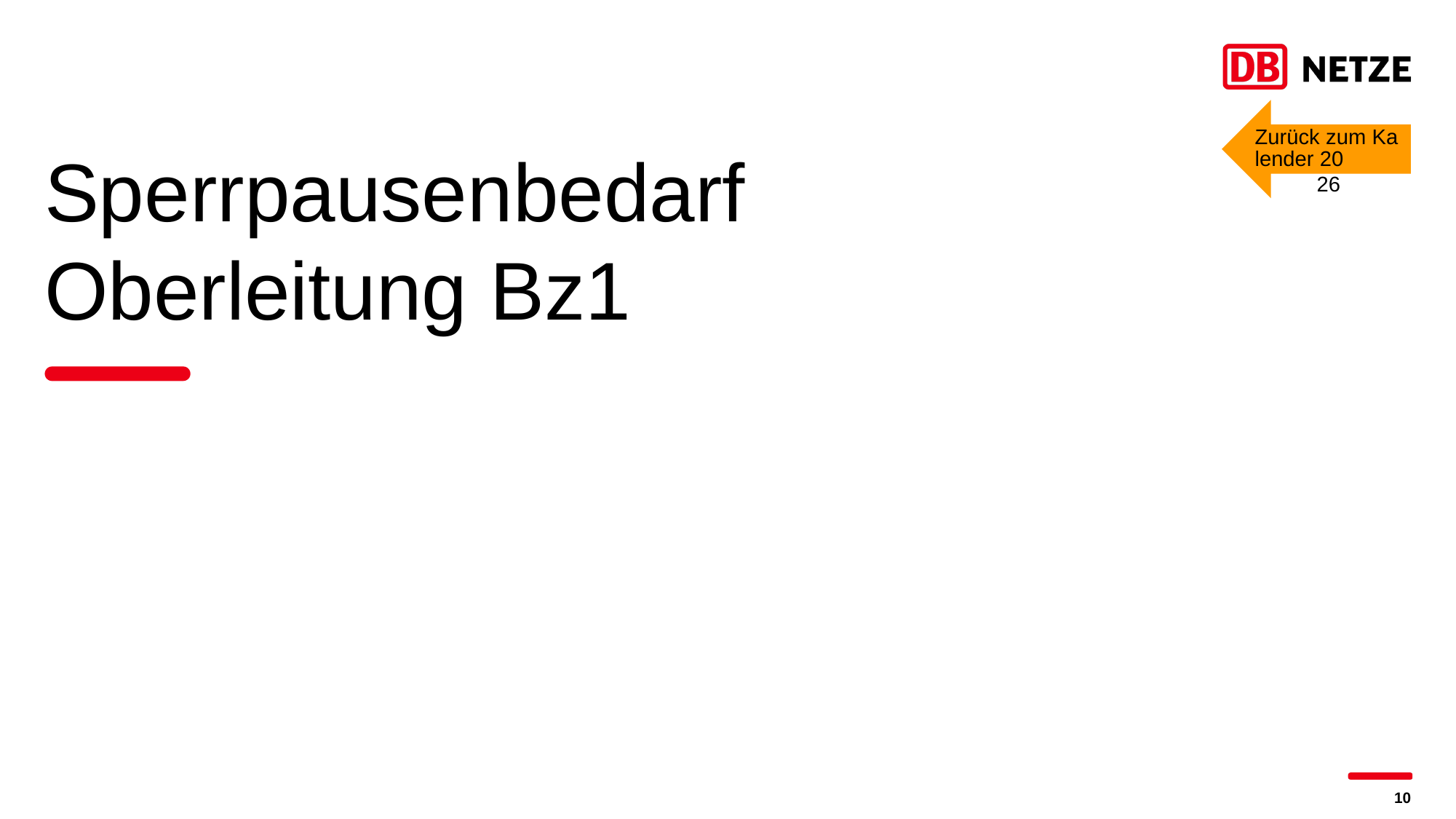

Zurück zum Kalender 2026
# Sperrpausenbedarf Oberleitung Bz1
10